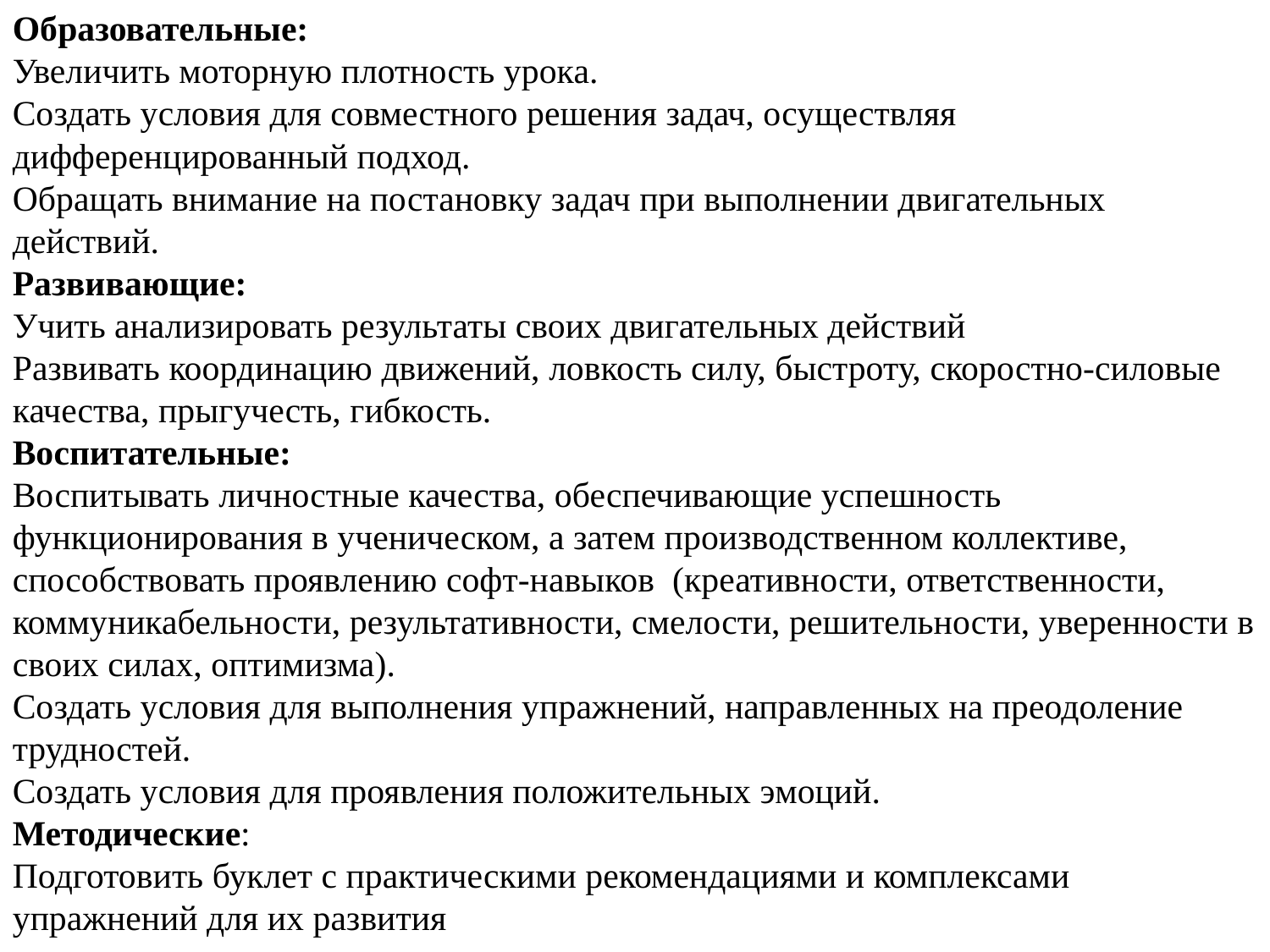

Образовательные:
Увеличить моторную плотность урока.
Создать условия для совместного решения задач, осуществляя дифференцированный подход.
Обращать внимание на постановку задач при выполнении двигательных действий.
Развивающие:
Учить анализировать результаты своих двигательных действий
Развивать координацию движений, ловкость силу, быстроту, скоростно-силовые качества, прыгучесть, гибкость.
Воспитательные:
Воспитывать личностные качества, обеспечивающие успешность функционирования в ученическом, а затем производственном коллективе, способствовать проявлению софт-навыков  (креативности, ответственности, коммуникабельности, результативности, смелости, решительности, уверенности в своих силах, оптимизма).
Создать условия для выполнения упражнений, направленных на преодоление трудностей.
Создать условия для проявления положительных эмоций.
Методические:
Подготовить буклет с практическими рекомендациями и комплексами упражнений для их развития